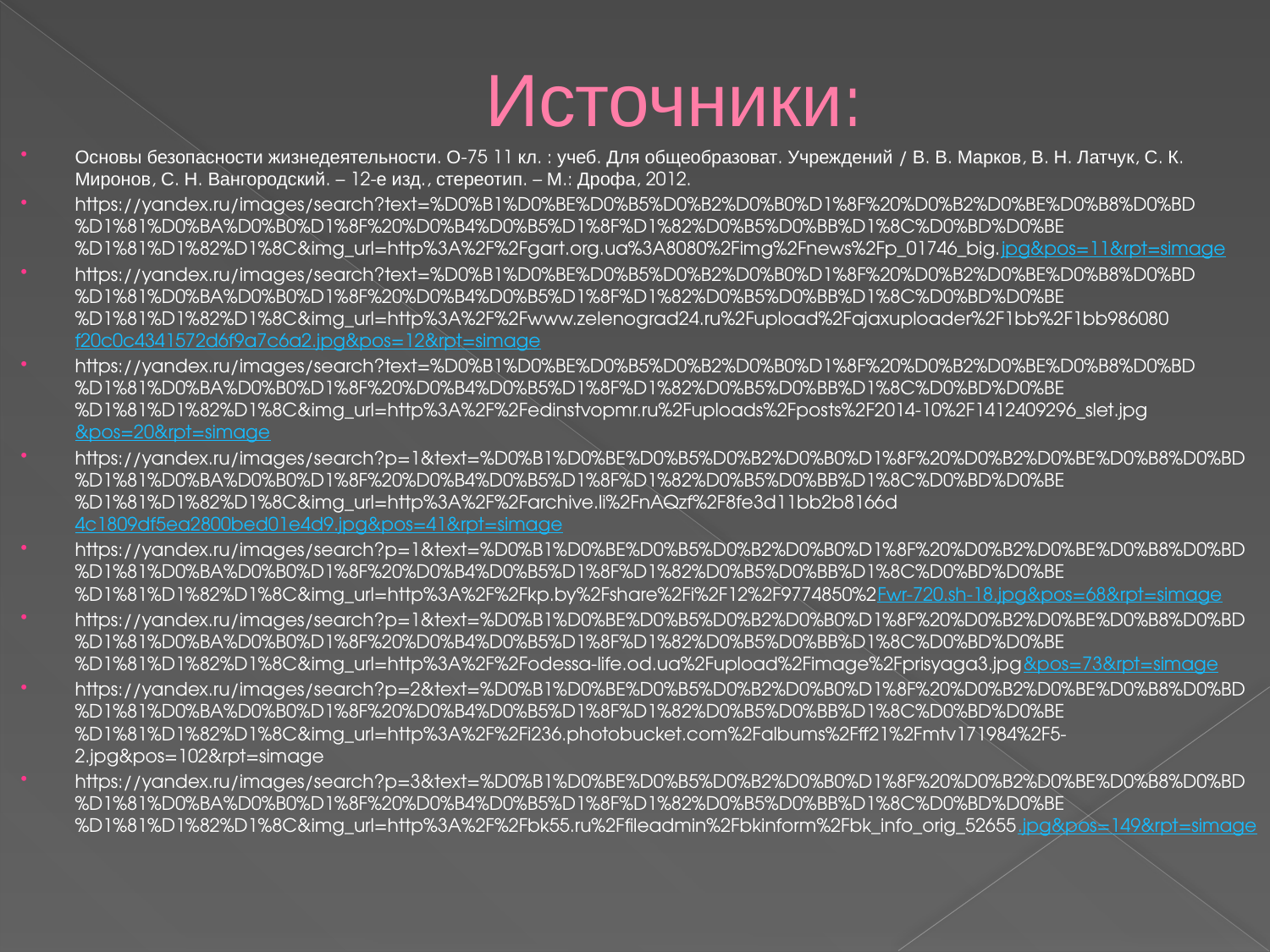

# Источники:
Основы безопасности жизнедеятельности. О-75 11 кл. : учеб. Для общеобразоват. Учреждений / В. В. Марков, В. Н. Латчук, С. К. Миронов, С. Н. Вангородский. – 12-е изд., стереотип. – М.: Дрофа, 2012.
https://yandex.ru/images/search?text=%D0%B1%D0%BE%D0%B5%D0%B2%D0%B0%D1%8F%20%D0%B2%D0%BE%D0%B8%D0%BD%D1%81%D0%BA%D0%B0%D1%8F%20%D0%B4%D0%B5%D1%8F%D1%82%D0%B5%D0%BB%D1%8C%D0%BD%D0%BE%D1%81%D1%82%D1%8C&img_url=http%3A%2F%2Fgart.org.ua%3A8080%2Fimg%2Fnews%2Fp_01746_big.jpg&pos=11&rpt=simage
https://yandex.ru/images/search?text=%D0%B1%D0%BE%D0%B5%D0%B2%D0%B0%D1%8F%20%D0%B2%D0%BE%D0%B8%D0%BD%D1%81%D0%BA%D0%B0%D1%8F%20%D0%B4%D0%B5%D1%8F%D1%82%D0%B5%D0%BB%D1%8C%D0%BD%D0%BE%D1%81%D1%82%D1%8C&img_url=http%3A%2F%2Fwww.zelenograd24.ru%2Fupload%2Fajaxuploader%2F1bb%2F1bb986080f20c0c4341572d6f9a7c6a2.jpg&pos=12&rpt=simage
https://yandex.ru/images/search?text=%D0%B1%D0%BE%D0%B5%D0%B2%D0%B0%D1%8F%20%D0%B2%D0%BE%D0%B8%D0%BD%D1%81%D0%BA%D0%B0%D1%8F%20%D0%B4%D0%B5%D1%8F%D1%82%D0%B5%D0%BB%D1%8C%D0%BD%D0%BE%D1%81%D1%82%D1%8C&img_url=http%3A%2F%2Fedinstvopmr.ru%2Fuploads%2Fposts%2F2014-10%2F1412409296_slet.jpg&pos=20&rpt=simage
https://yandex.ru/images/search?p=1&text=%D0%B1%D0%BE%D0%B5%D0%B2%D0%B0%D1%8F%20%D0%B2%D0%BE%D0%B8%D0%BD%D1%81%D0%BA%D0%B0%D1%8F%20%D0%B4%D0%B5%D1%8F%D1%82%D0%B5%D0%BB%D1%8C%D0%BD%D0%BE%D1%81%D1%82%D1%8C&img_url=http%3A%2F%2Farchive.li%2FnAQzf%2F8fe3d11bb2b8166d4c1809df5ea2800bed01e4d9.jpg&pos=41&rpt=simage
https://yandex.ru/images/search?p=1&text=%D0%B1%D0%BE%D0%B5%D0%B2%D0%B0%D1%8F%20%D0%B2%D0%BE%D0%B8%D0%BD%D1%81%D0%BA%D0%B0%D1%8F%20%D0%B4%D0%B5%D1%8F%D1%82%D0%B5%D0%BB%D1%8C%D0%BD%D0%BE%D1%81%D1%82%D1%8C&img_url=http%3A%2F%2Fkp.by%2Fshare%2Fi%2F12%2F9774850%2Fwr-720.sh-18.jpg&pos=68&rpt=simage
https://yandex.ru/images/search?p=1&text=%D0%B1%D0%BE%D0%B5%D0%B2%D0%B0%D1%8F%20%D0%B2%D0%BE%D0%B8%D0%BD%D1%81%D0%BA%D0%B0%D1%8F%20%D0%B4%D0%B5%D1%8F%D1%82%D0%B5%D0%BB%D1%8C%D0%BD%D0%BE%D1%81%D1%82%D1%8C&img_url=http%3A%2F%2Fodessa-life.od.ua%2Fupload%2Fimage%2Fprisyaga3.jpg&pos=73&rpt=simage
https://yandex.ru/images/search?p=2&text=%D0%B1%D0%BE%D0%B5%D0%B2%D0%B0%D1%8F%20%D0%B2%D0%BE%D0%B8%D0%BD%D1%81%D0%BA%D0%B0%D1%8F%20%D0%B4%D0%B5%D1%8F%D1%82%D0%B5%D0%BB%D1%8C%D0%BD%D0%BE%D1%81%D1%82%D1%8C&img_url=http%3A%2F%2Fi236.photobucket.com%2Falbums%2Fff21%2Fmtv171984%2F5-2.jpg&pos=102&rpt=simage
https://yandex.ru/images/search?p=3&text=%D0%B1%D0%BE%D0%B5%D0%B2%D0%B0%D1%8F%20%D0%B2%D0%BE%D0%B8%D0%BD%D1%81%D0%BA%D0%B0%D1%8F%20%D0%B4%D0%B5%D1%8F%D1%82%D0%B5%D0%BB%D1%8C%D0%BD%D0%BE%D1%81%D1%82%D1%8C&img_url=http%3A%2F%2Fbk55.ru%2Ffileadmin%2Fbkinform%2Fbk_info_orig_52655.jpg&pos=149&rpt=simage